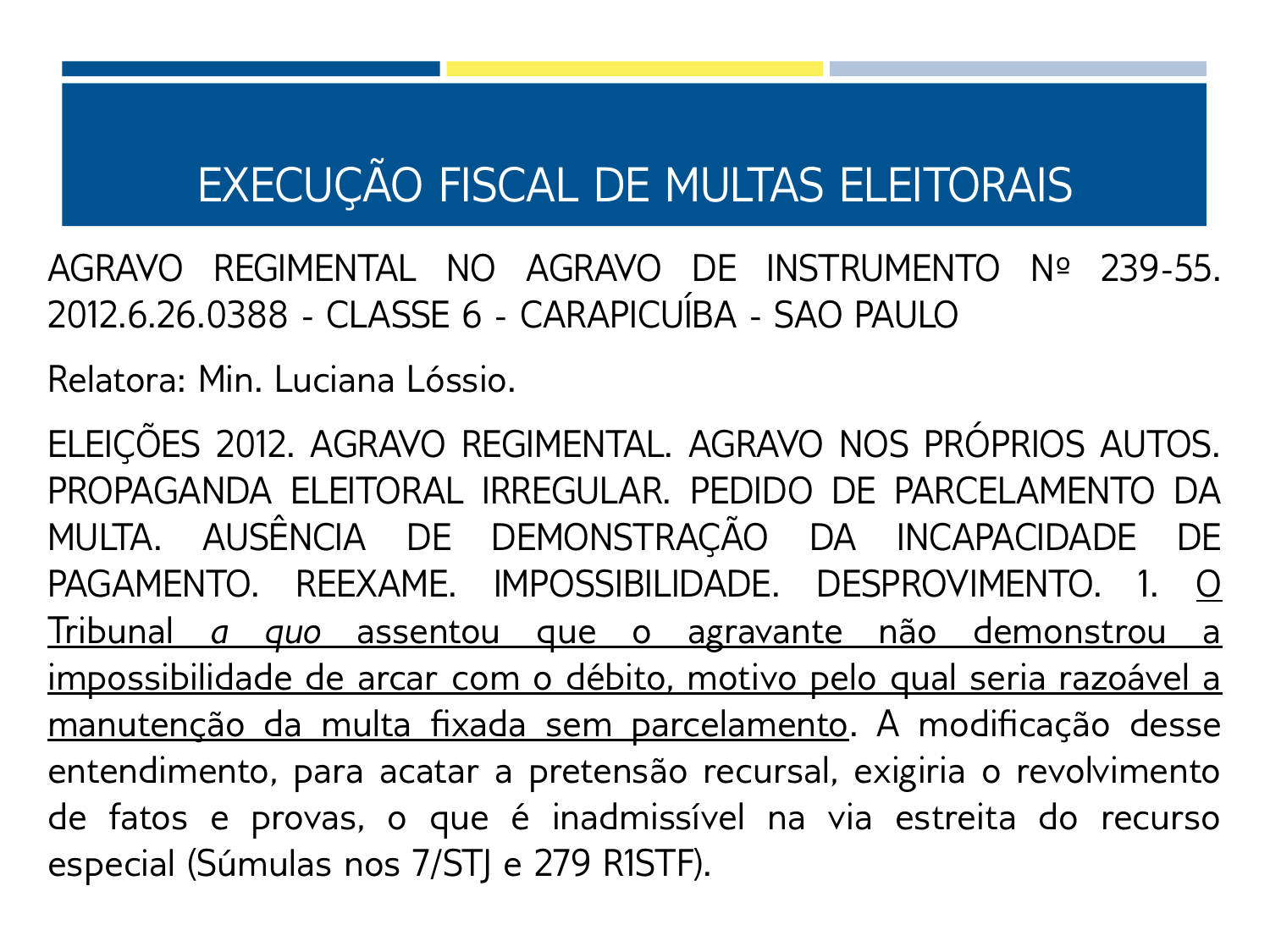

# EXECUÇÃO FISCAL DE MULTAS ELEITORAIS
AGRAVO REGIMENTAL NO AGRAVO DE INSTRUMENTO Nº 239-55. 2012.6.26.0388 - CLASSE 6 - CARAPICUÍBA - SAO PAULO
Relatora: Min. Luciana Lóssio.
ELEIÇÕES 2012. AGRAVO REGIMENTAL. AGRAVO NOS PRÓPRIOS AUTOS. PROPAGANDA ELEITORAL IRREGULAR. PEDIDO DE PARCELAMENTO DA MULTA. AUSÊNCIA DE DEMONSTRAÇÃO DA INCAPACIDADE DE PAGAMENTO. REEXAME. IMPOSSIBILIDADE. DESPROVIMENTO. 1. O Tribunal a quo assentou que o agravante não demonstrou a impossibilidade de arcar com o débito, motivo pelo qual seria razoável a manutenção da multa fixada sem parcelamento. A modificação desse entendimento, para acatar a pretensão recursal, exigiria o revolvimento de fatos e provas, o que é inadmissível na via estreita do recurso especial (Súmulas nos 7/STJ e 279 R1STF).